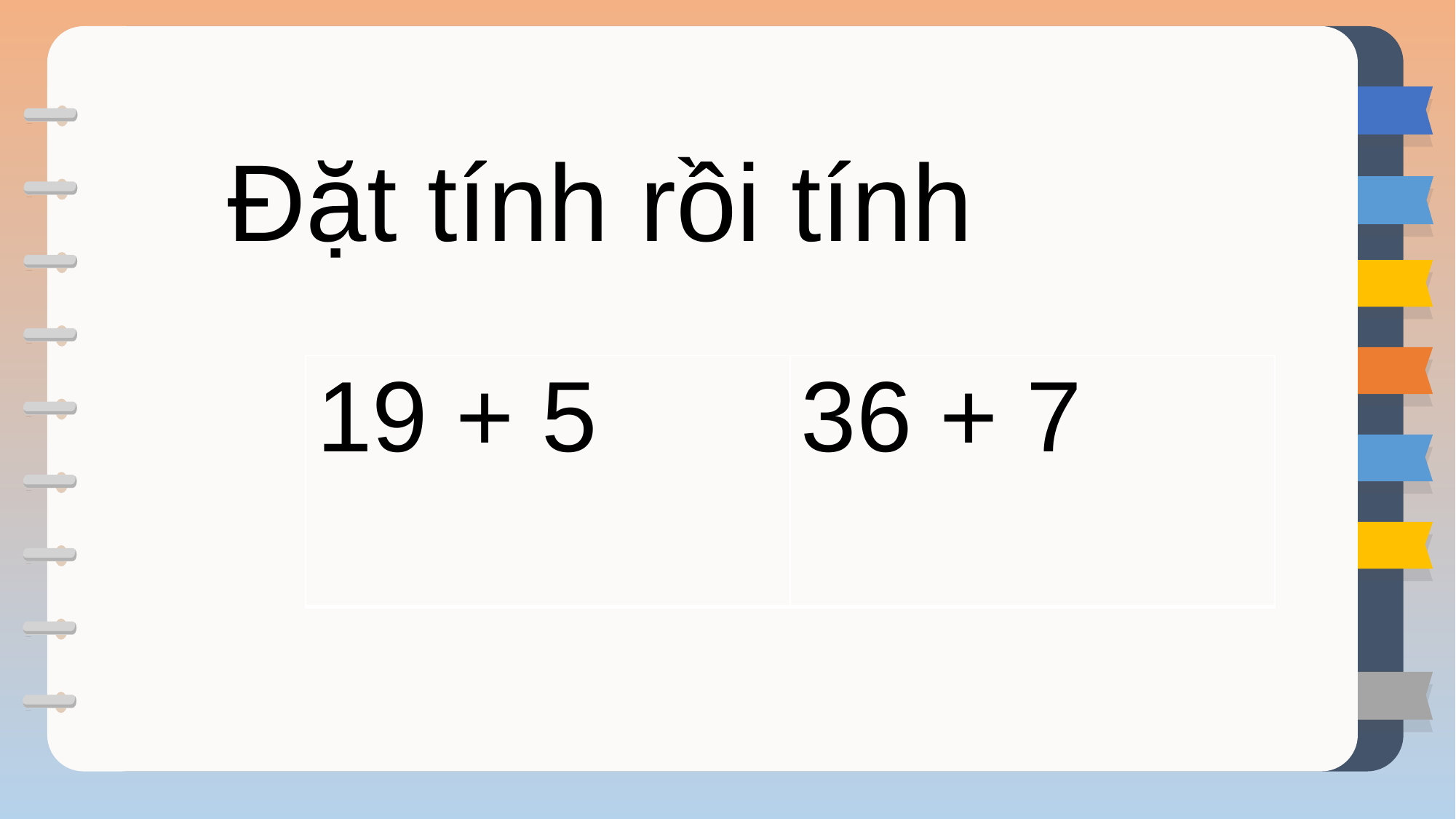

Đặt tính rồi tính

| 19 + 5 | 36 + 7 |
| --- | --- |